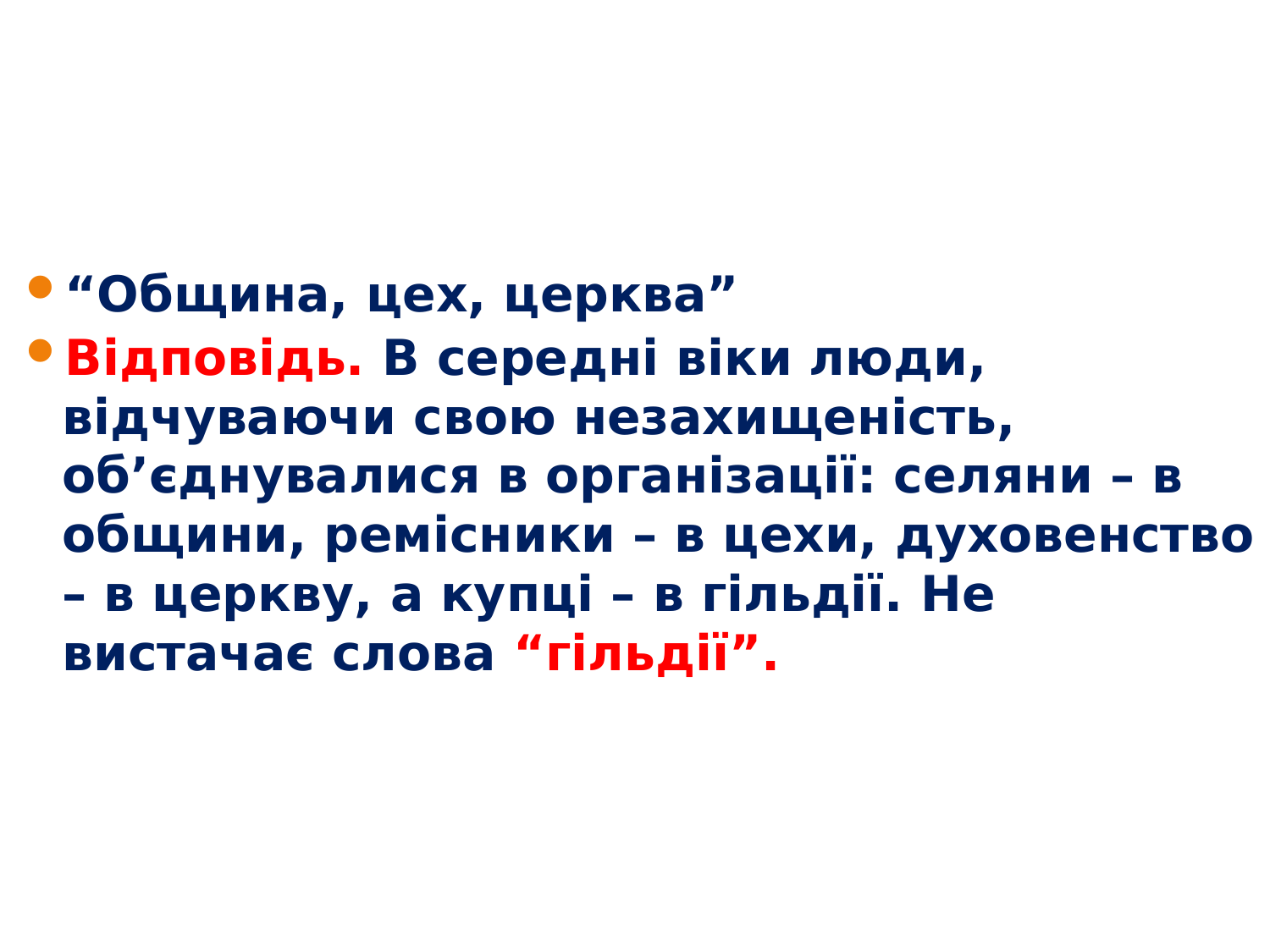

# Кого(чого) не вистачає в списку і чому? (для 7 класу)

“Община, цех, церква”
Відповідь. В середні віки люди, відчуваючи свою незахищеність, об’єднувалися в організації: селяни – в общини, ремісники – в цехи, духовенство – в церкву, а купці – в гільдії. Не вистачає слова “гільдії”.